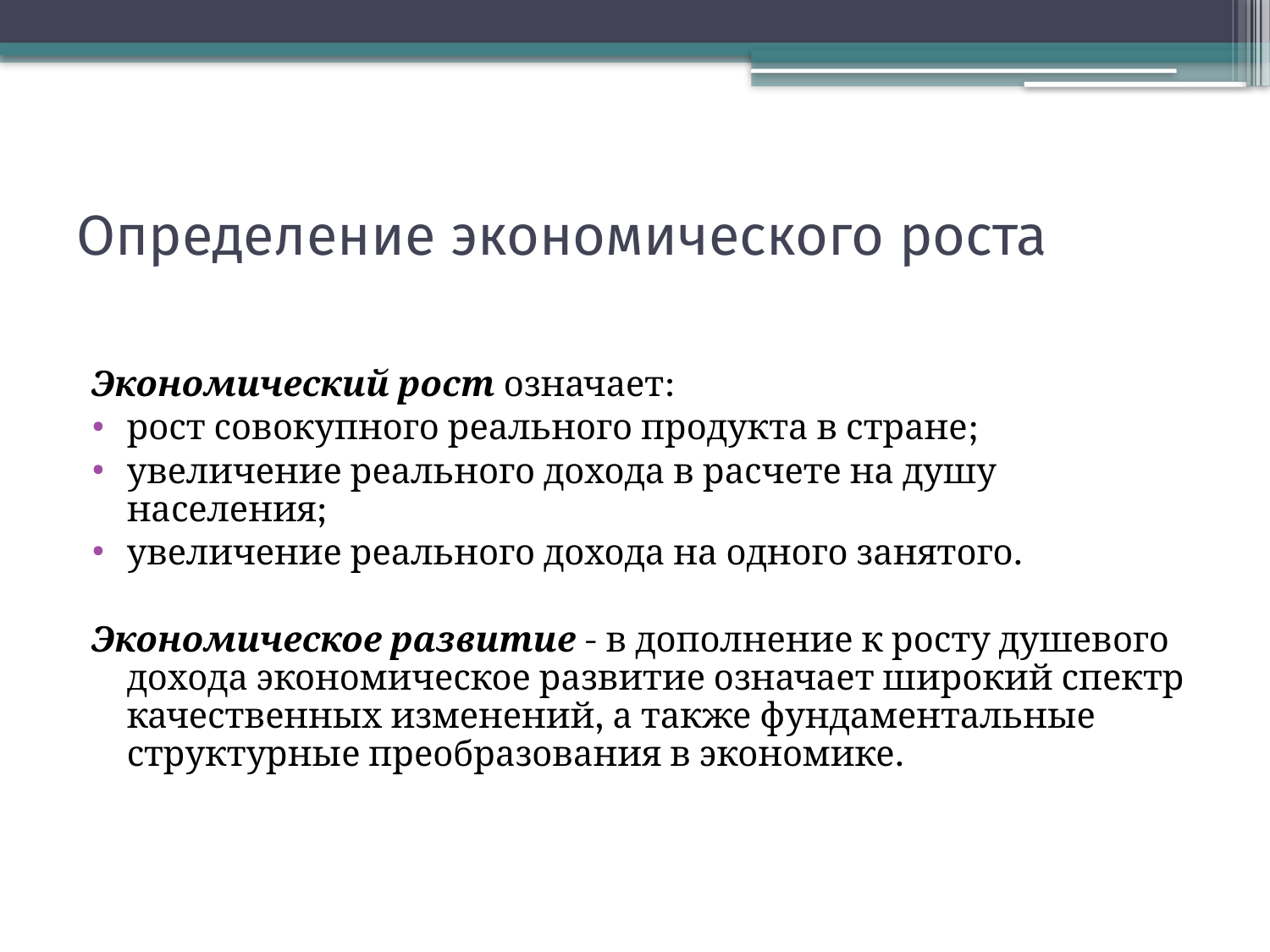

# Определение экономического роста

Экономический рост означает:
рост совокупного реального продукта в стране;
увеличение реального дохода в расчете на душу населения;
увеличение реального дохода на одного занятого.

Экономическое развитие - в дополнение к росту душевого дохода экономическое развитие означает широкий спектр  качественных изменений, а также фундаментальные структурные преобразования в экономике.